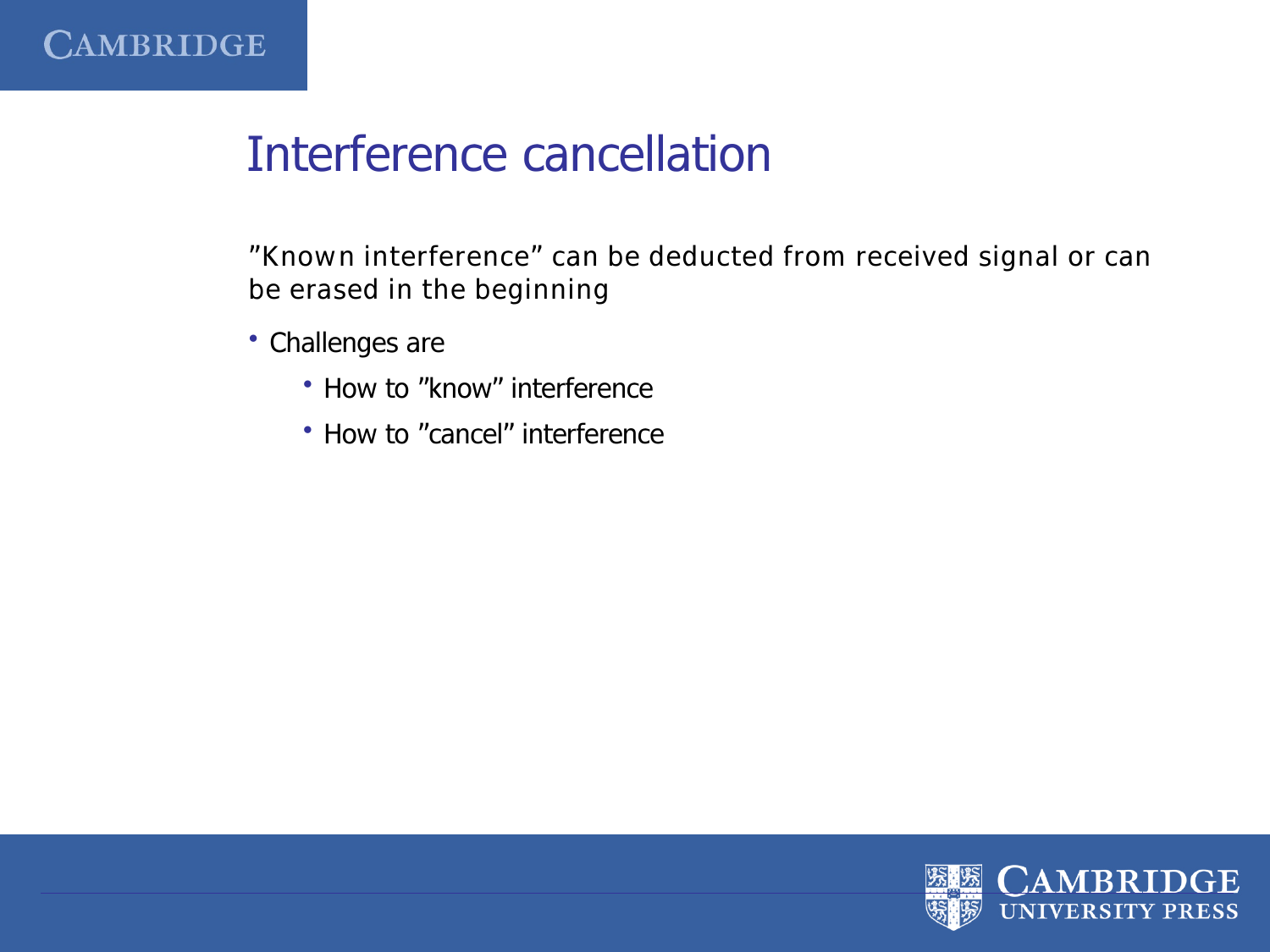

Interference cancellation
”Known interference” can be deducted from received signal or can be erased in the beginning
Challenges are
How to ”know” interference
How to ”cancel” interference